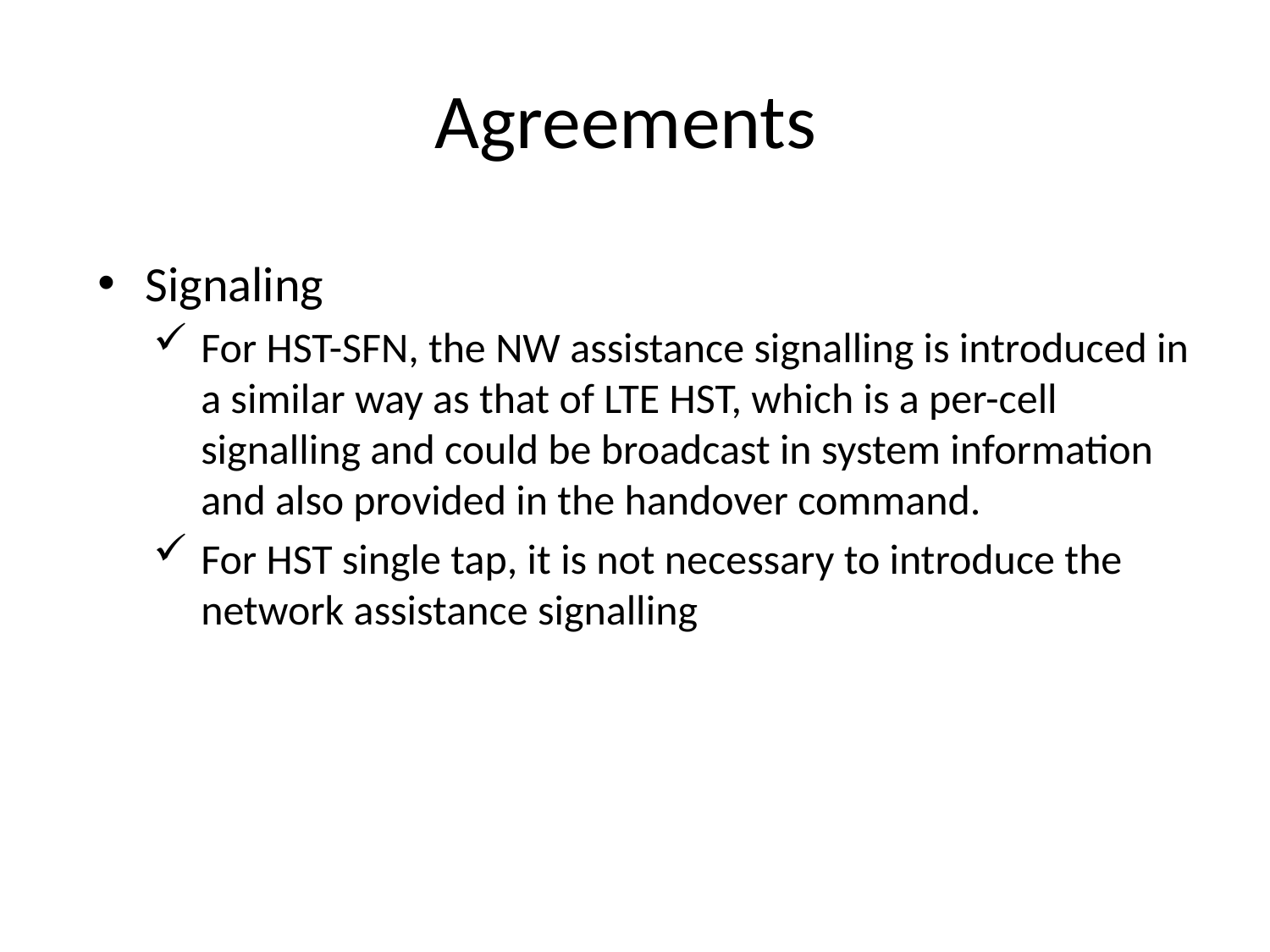

# Agreements
Signaling
For HST-SFN, the NW assistance signalling is introduced in a similar way as that of LTE HST, which is a per-cell signalling and could be broadcast in system information and also provided in the handover command.
For HST single tap, it is not necessary to introduce the network assistance signalling